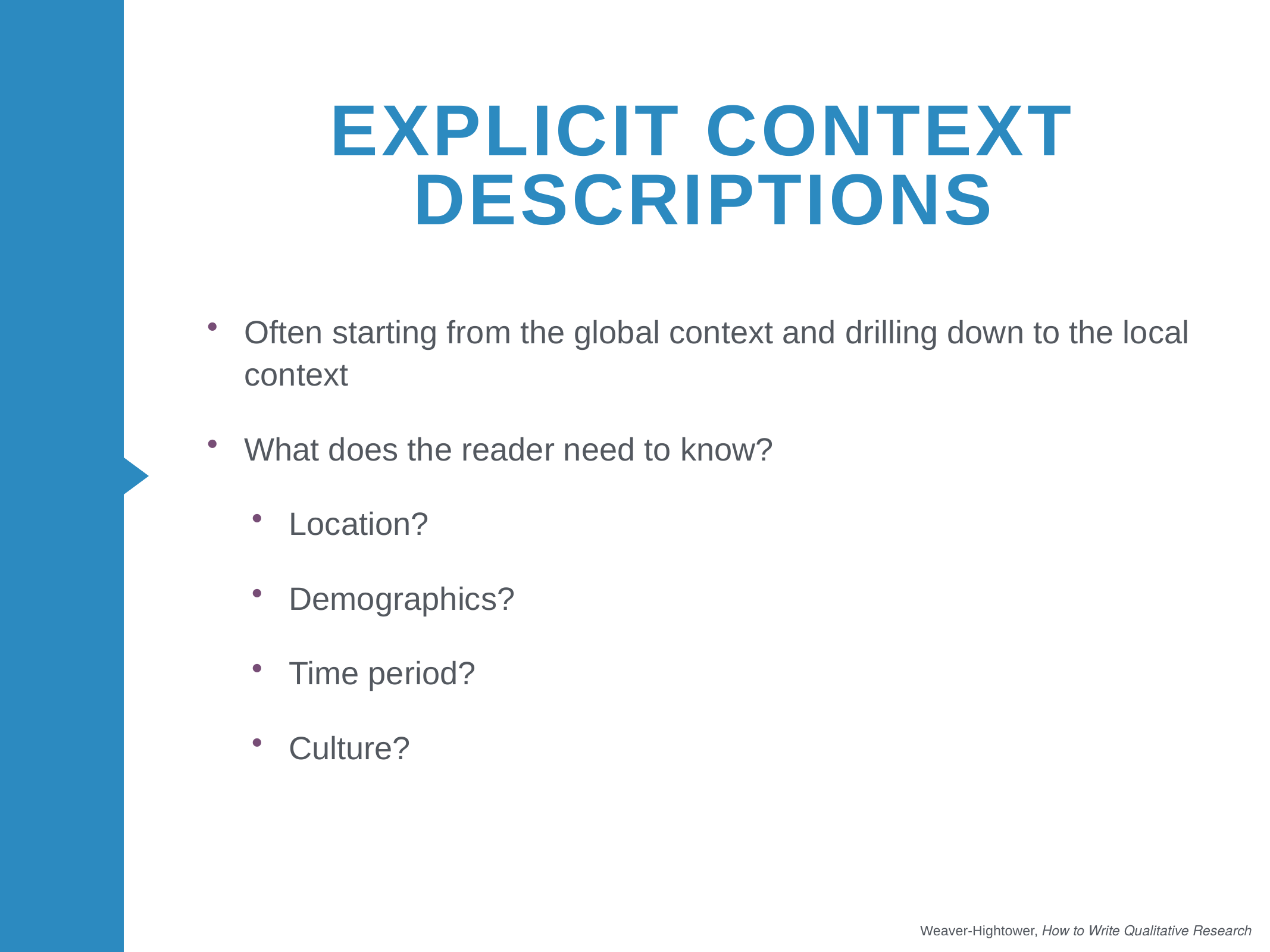

# Explicit context descriptions
Often starting from the global context and drilling down to the local context
What does the reader need to know?
Location?
Demographics?
Time period?
Culture?